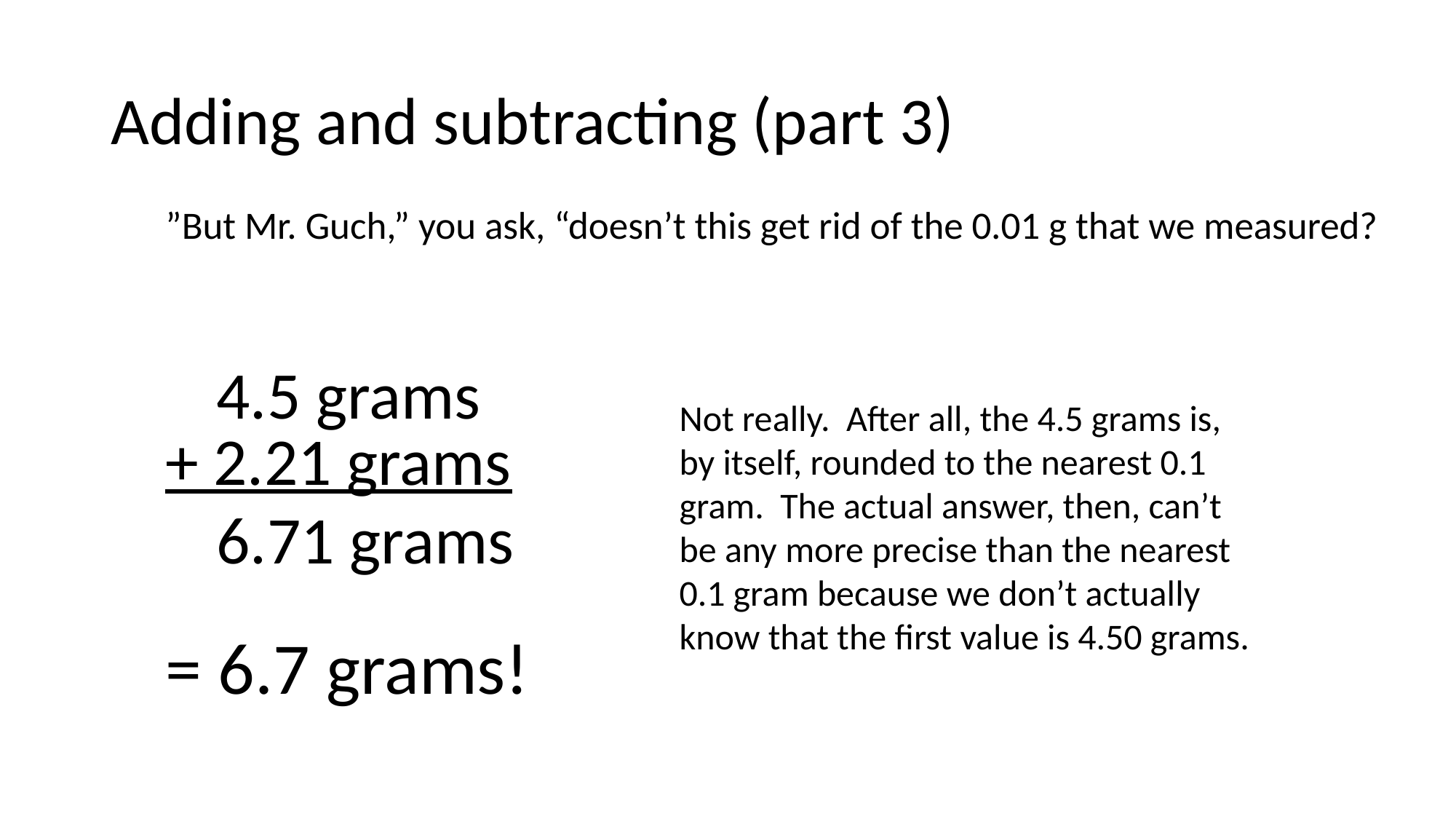

# Adding and subtracting (part 3)
”But Mr. Guch,” you ask, “doesn’t this get rid of the 0.01 g that we measured?

4.5 grams

Not really.  After all, the 4.5 grams is, by itself, rounded to the nearest 0.1 gram.  The actual answer, then, can’t be any more precise than the nearest 0.1 gram because we don’t actually know that the first value is 4.50 grams.
+ 2.21 grams
6.71 grams
= 6.7 grams!